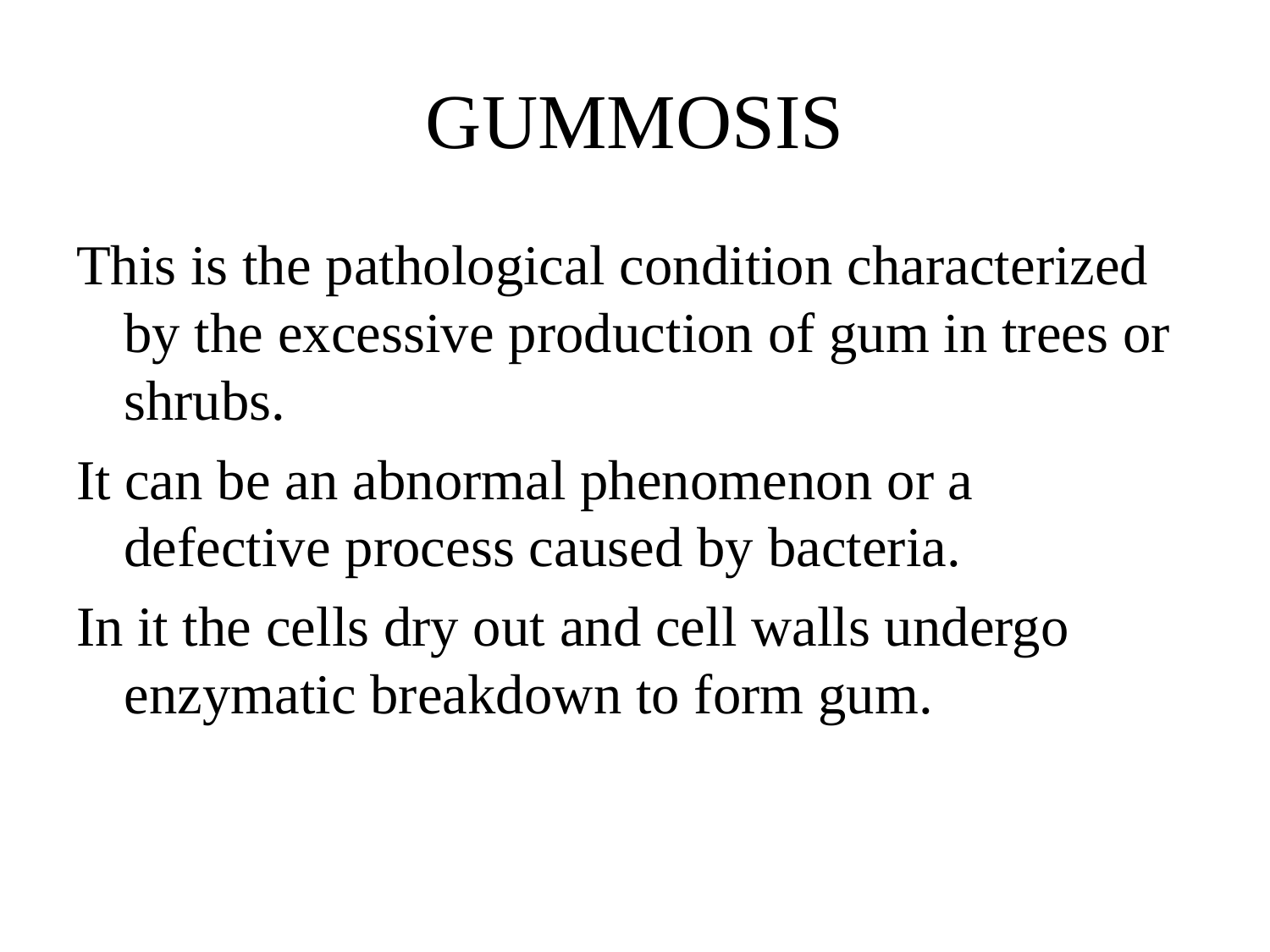

# GUMMOSIS
This is the pathological condition characterized by the excessive production of gum in trees or shrubs.
It can be an abnormal phenomenon or a defective process caused by bacteria.
In it the cells dry out and cell walls undergo enzymatic breakdown to form gum.